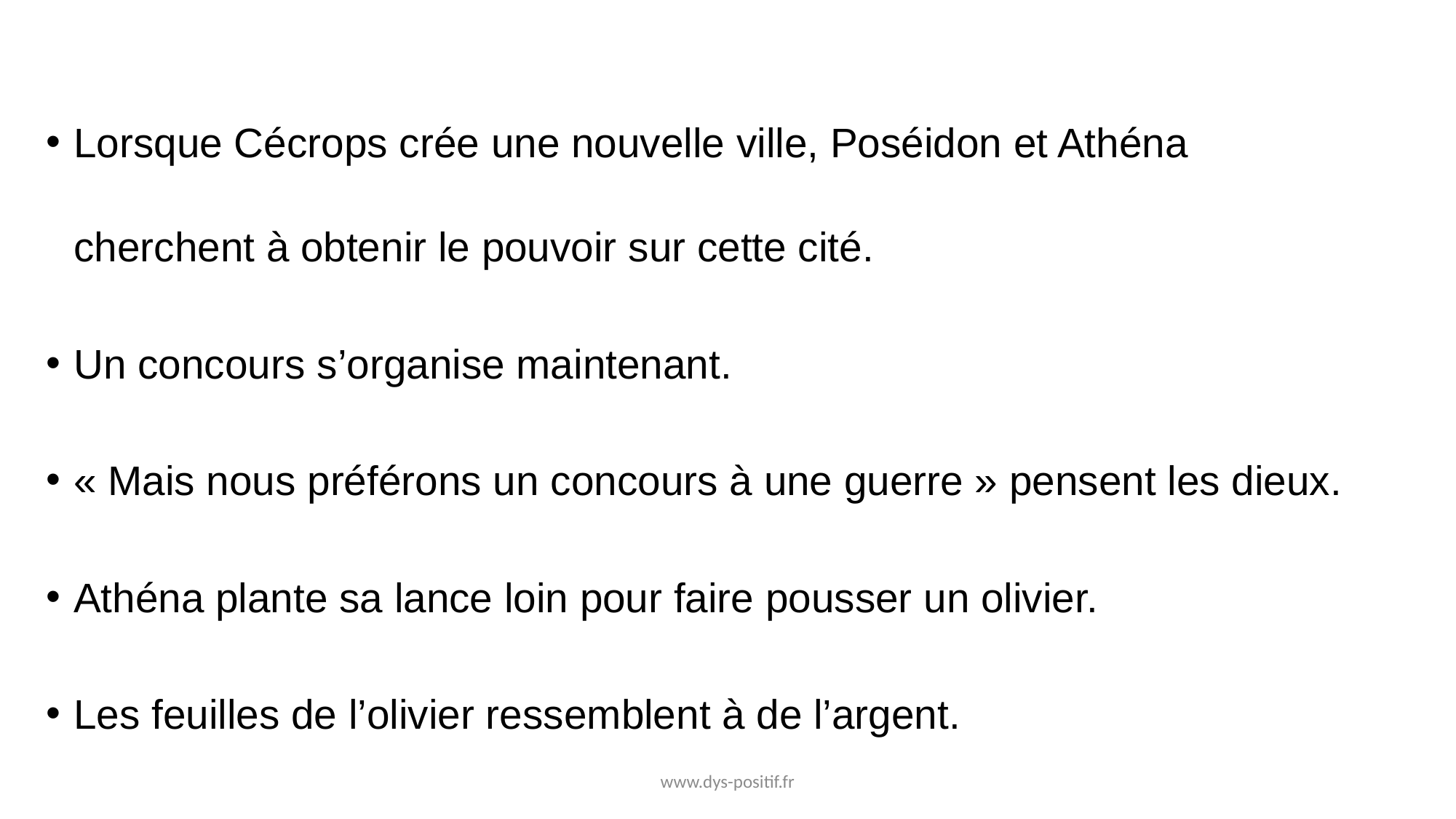

Lorsque Cécrops crée une nouvelle ville, Poséidon et Athéna cherchent à obtenir le pouvoir sur cette cité.
Un concours s’organise maintenant.
« Mais nous préférons un concours à une guerre » pensent les dieux.
Athéna plante sa lance loin pour faire pousser un olivier.
Les feuilles de l’olivier ressemblent à de l’argent.

www.dys-positif.fr